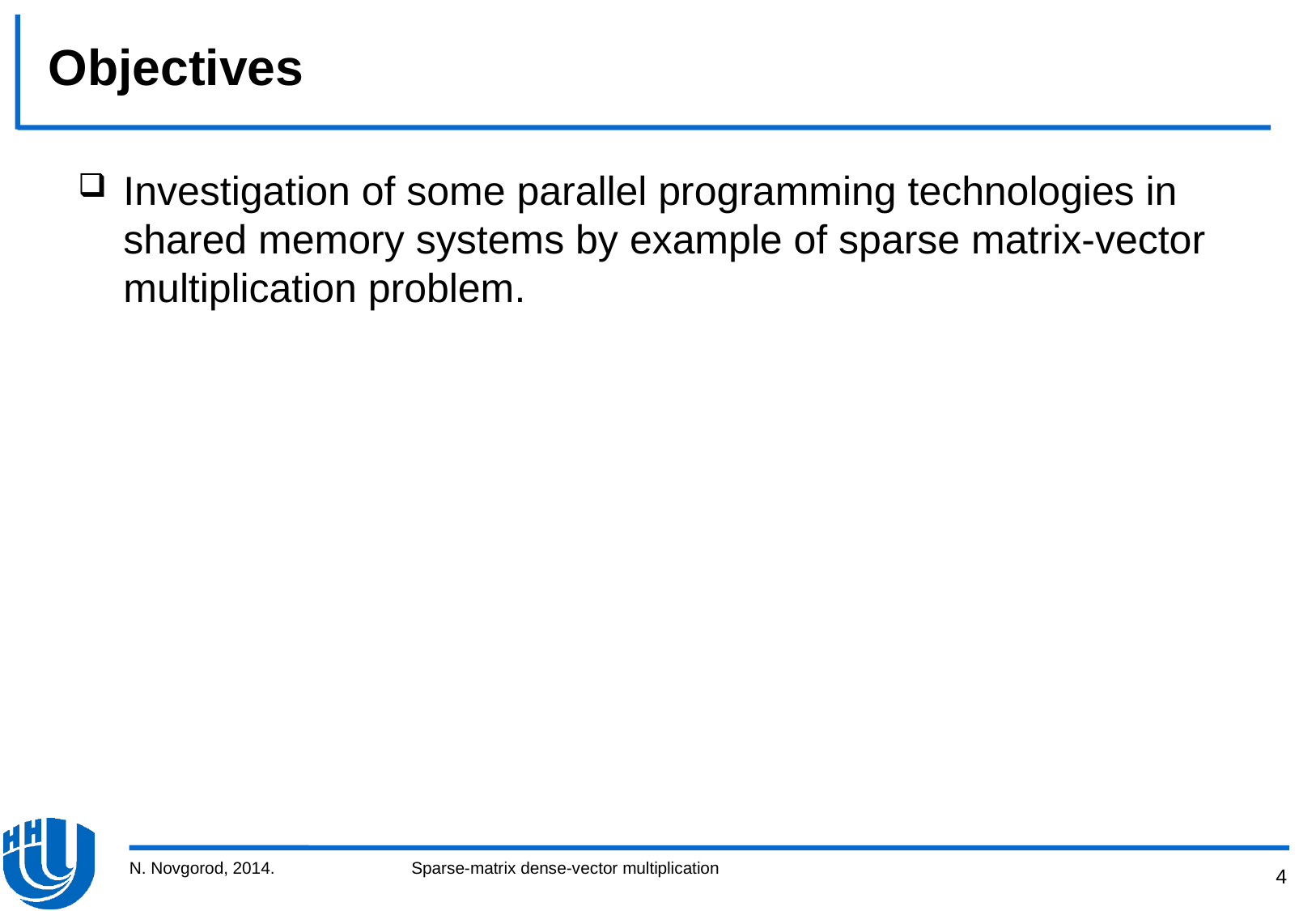

# Objectives
Investigation of some parallel programming technologies in shared memory systems by example of sparse matrix-vector multiplication problem.

N. Novgorod, 2014.
Sparse-matrix dense-vector multiplication